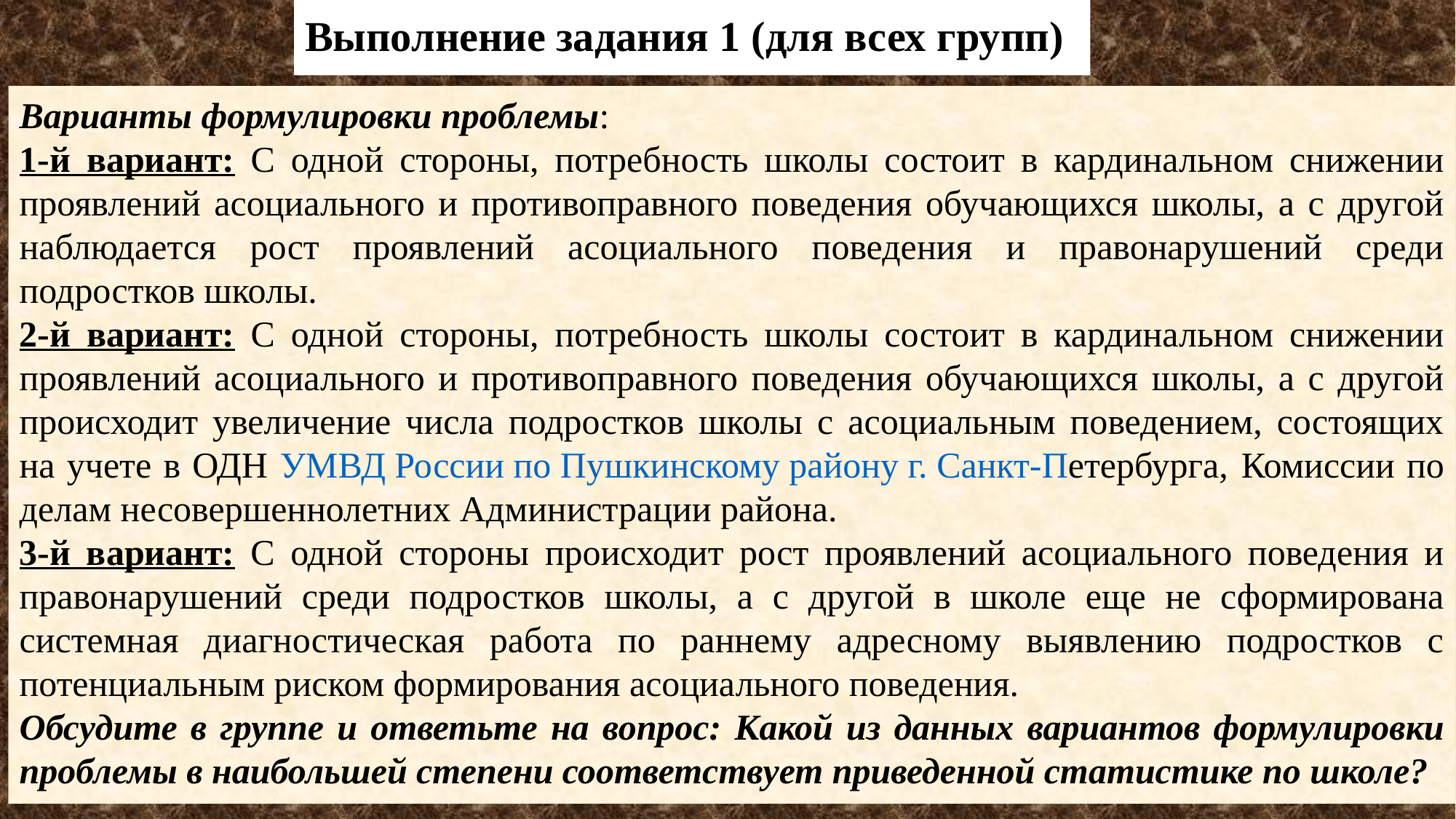

# Выполнение задания 1 (для всех групп)
Варианты формулировки проблемы:
1-й вариант: С одной стороны, потребность школы состоит в кардинальном снижении проявлений асоциального и противоправного поведения обучающихся школы, а с другой наблюдается рост проявлений асоциального поведения и правонарушений среди подростков школы.
2-й вариант: С одной стороны, потребность школы состоит в кардинальном снижении проявлений асоциального и противоправного поведения обучающихся школы, а с другой происходит увеличение числа подростков школы с асоциальным поведением, состоящих на учете в ОДН УМВД России по Пушкинскому району г. Санкт-Петербурга, Комиссии по делам несовершеннолетних Администрации района.
3-й вариант: С одной стороны происходит рост проявлений асоциального поведения и правонарушений среди подростков школы, а с другой в школе еще не сформирована системная диагностическая работа по раннему адресному выявлению подростков с потенциальным риском формирования асоциального поведения.
Обсудите в группе и ответьте на вопрос: Какой из данных вариантов формулировки проблемы в наибольшей степени соответствует приведенной статистике по школе?